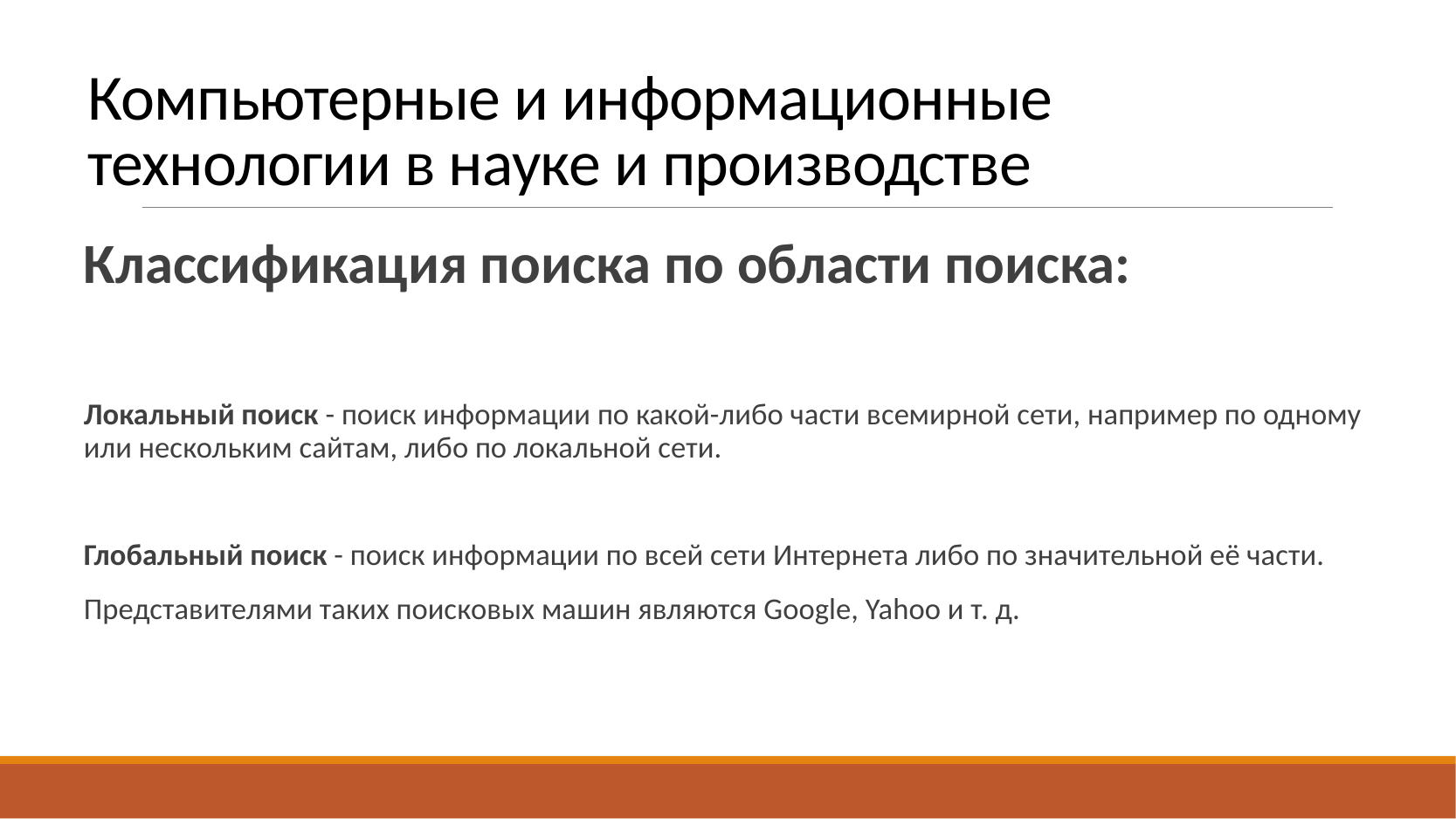

# Компьютерные и информационные технологии в науке и производстве
	Классификация поиска по области поиска:

Локальный поиск - поиск информации по какой-либо части всемирной сети, например по одному или нескольким сайтам, либо по локальной сети.

Глобальный поиск - поиск информации по всей сети Интернета либо по значительной её части.
	Представителями таких поисковых машин являются Google, Yahoo и т. д.